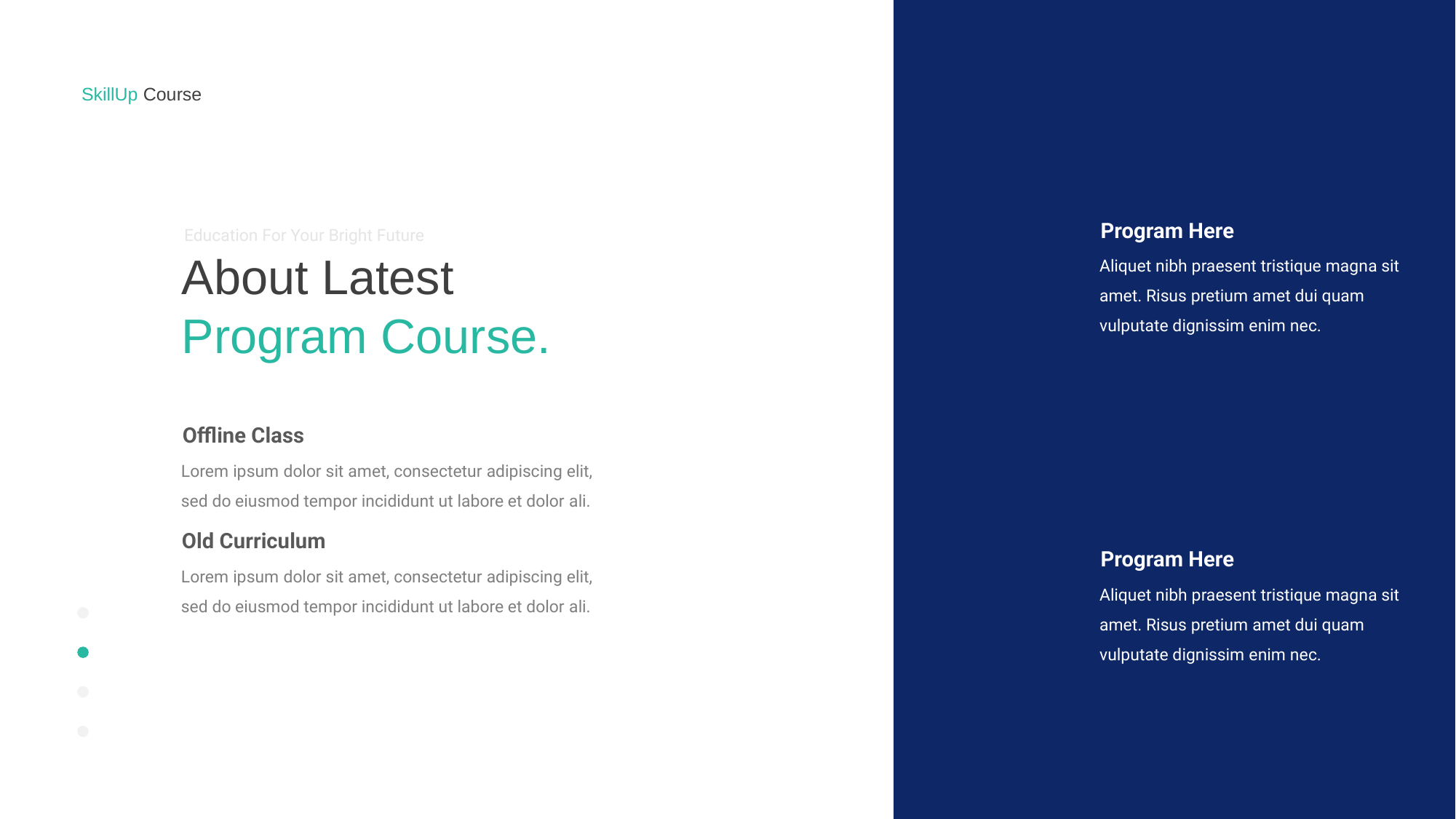

SkillUp Course

Program Here
Education For Your Bright Future
Aliquet nibh praesent tristique magna sit amet. Risus pretium amet dui quam vulputate dignissim enim nec.
About Latest  Program Course.
Offline Class
Lorem ipsum dolor sit amet, consectetur adipiscing elit, sed do eiusmod tempor incididunt ut labore et dolor ali.

Old Curriculum
Program Here
Lorem ipsum dolor sit amet, consectetur adipiscing elit, sed do eiusmod tempor incididunt ut labore et dolor ali.
Aliquet nibh praesent tristique magna sit amet. Risus pretium amet dui quam vulputate dignissim enim nec.